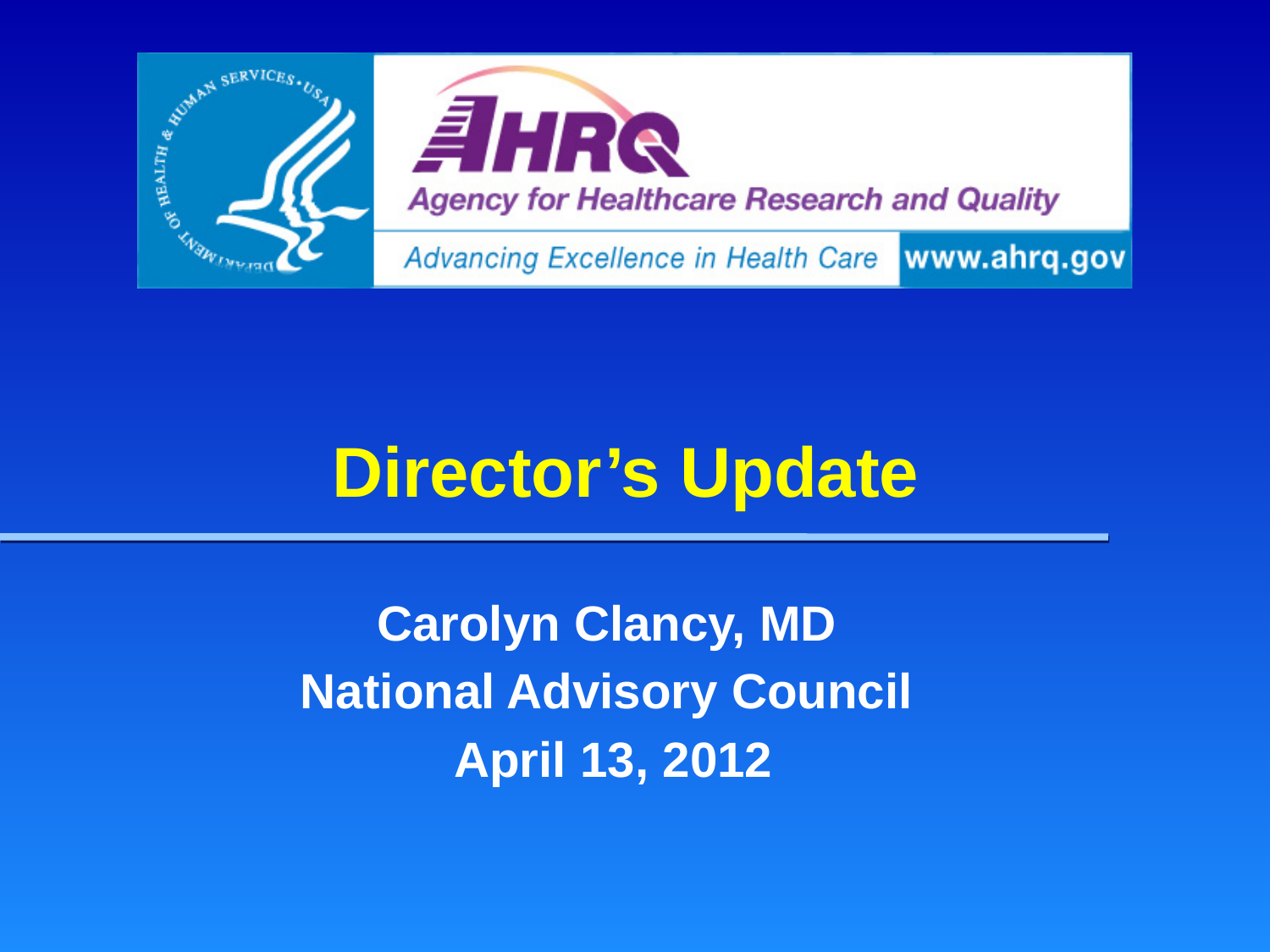

# Director’s Update
Carolyn Clancy, MD
National Advisory Council
 April 13, 2012